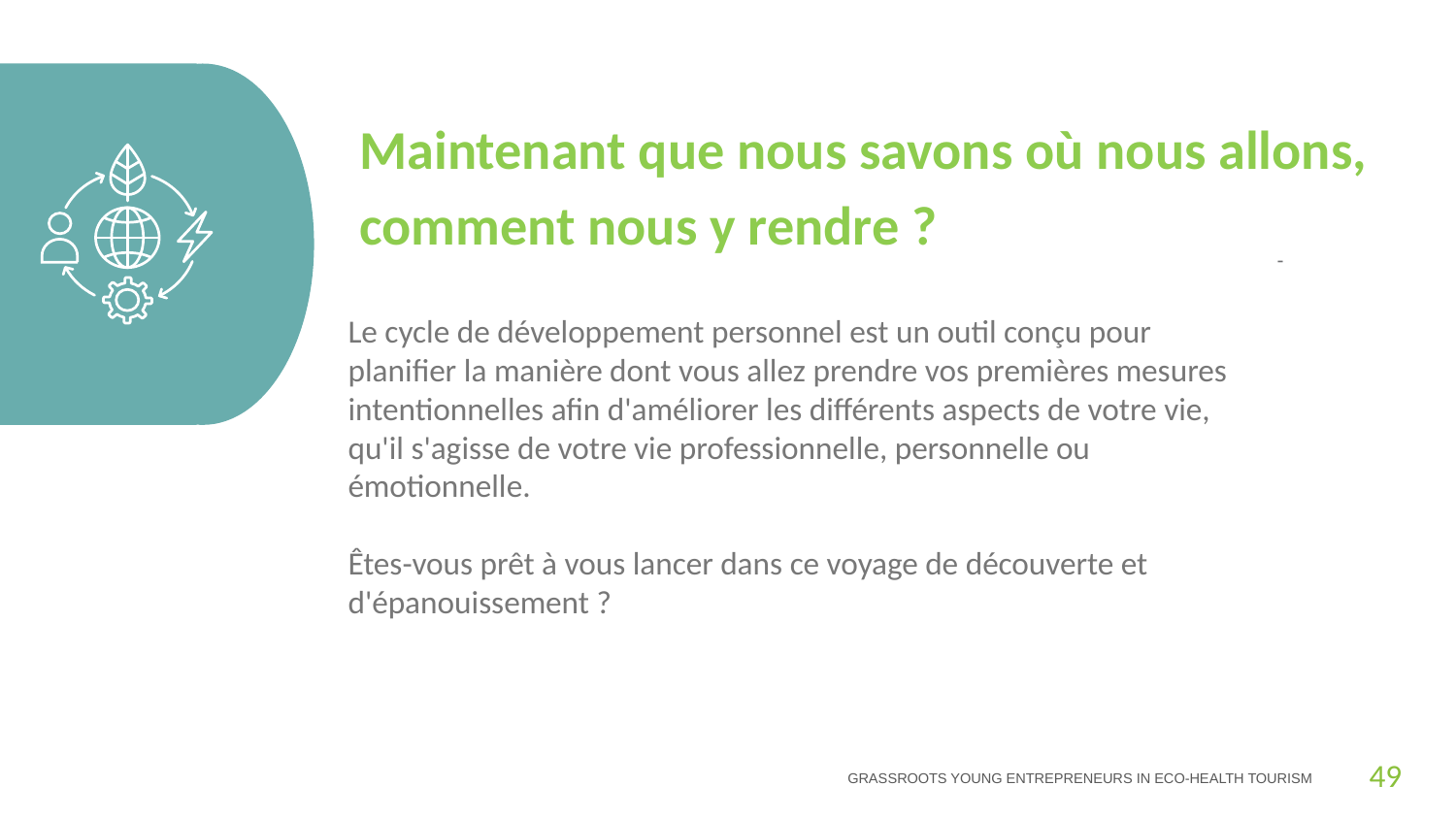

Maintenant que nous savons où nous allons, comment nous y rendre ?

Le cycle de développement personnel est un outil conçu pour planifier la manière dont vous allez prendre vos premières mesures intentionnelles afin d'améliorer les différents aspects de votre vie, qu'il s'agisse de votre vie professionnelle, personnelle ou émotionnelle.

Êtes-vous prêt à vous lancer dans ce voyage de découverte et d'épanouissement ?

-
49
GRASSROOTS YOUNG ENTREPRENEURS IN ECO-HEALTH TOURISM